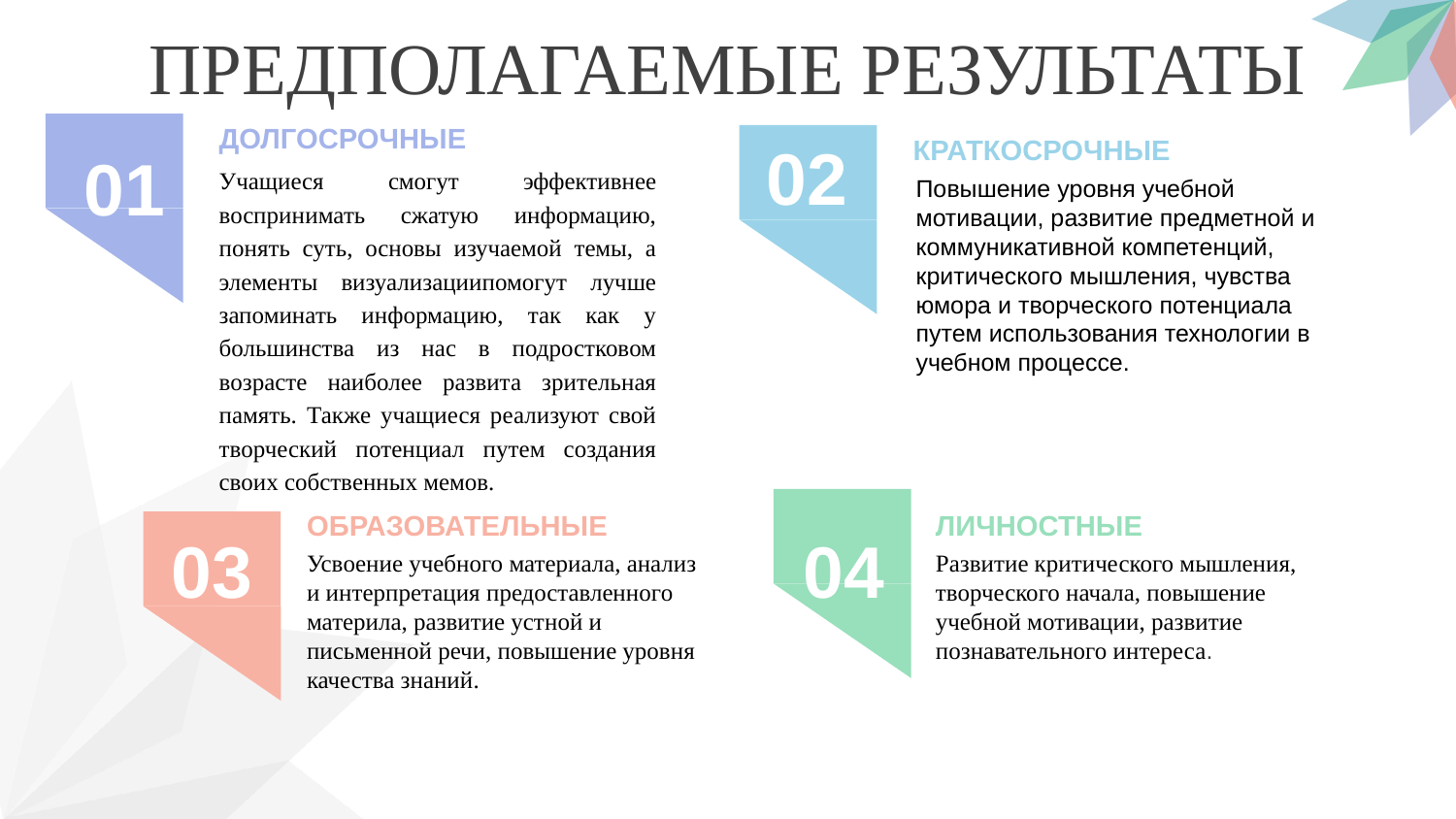

ПРЕДПОЛАГАЕМЫЕ РЕЗУЛЬТАТЫ

ДОЛГОСРОЧНЫЕ
Учащиеся смогут эффективнее воспринимать сжатую информацию, понять суть, основы изучаемой темы, а элементы визуализациипомогут лучше запоминать информацию, так как у большинства из нас в подростковом возрасте наиболее развита зрительная память. Также учащиеся реализуют свой творческий потенциал путем создания своих собственных мемов.

02
КРАТКОСРОЧНЫЕ
Повышение уровня учебной мотивации, развитие предметной и коммуникативной компетенций, критического мышления, чувства юмора и творческого потенциала путем использования технологии в учебном процессе.
01

ОБРАЗОВАТЕЛЬНЫЕ
Усвоение учебного материала, анализ и интерпретация предоставленного материла, развитие устной и письменной речи, повышение уровня качества знаний.
ЛИЧНОСТНЫЕ
Развитие критического мышления, творческого начала, повышение учебной мотивации, развитие познавательного интереса.

04
03